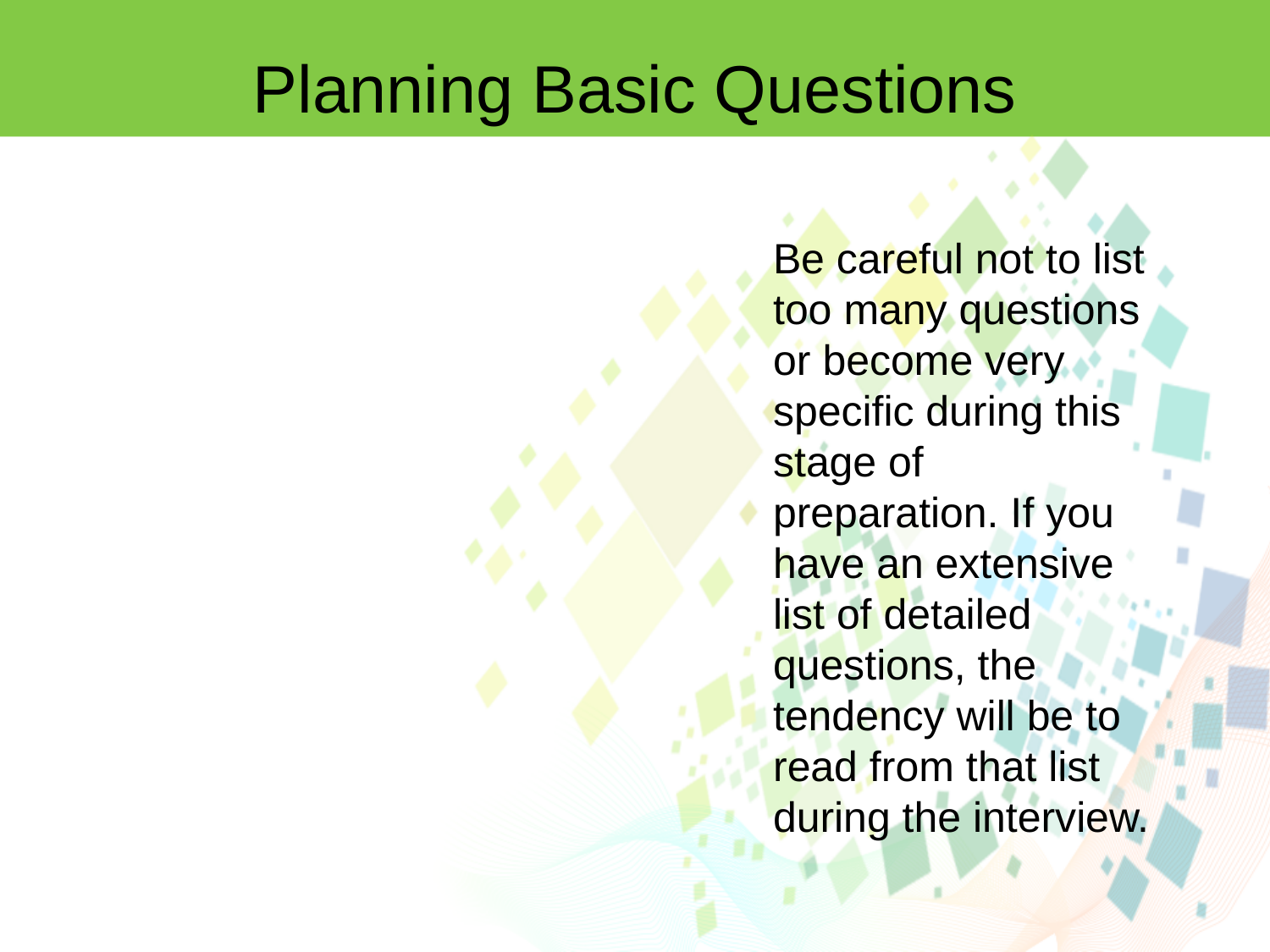

Planning Basic Questions
Be careful not to list too many questions or become very specific during this
stage of preparation. If you have an extensive list of detailed questions, the tendency will be to read from that list during the interview.